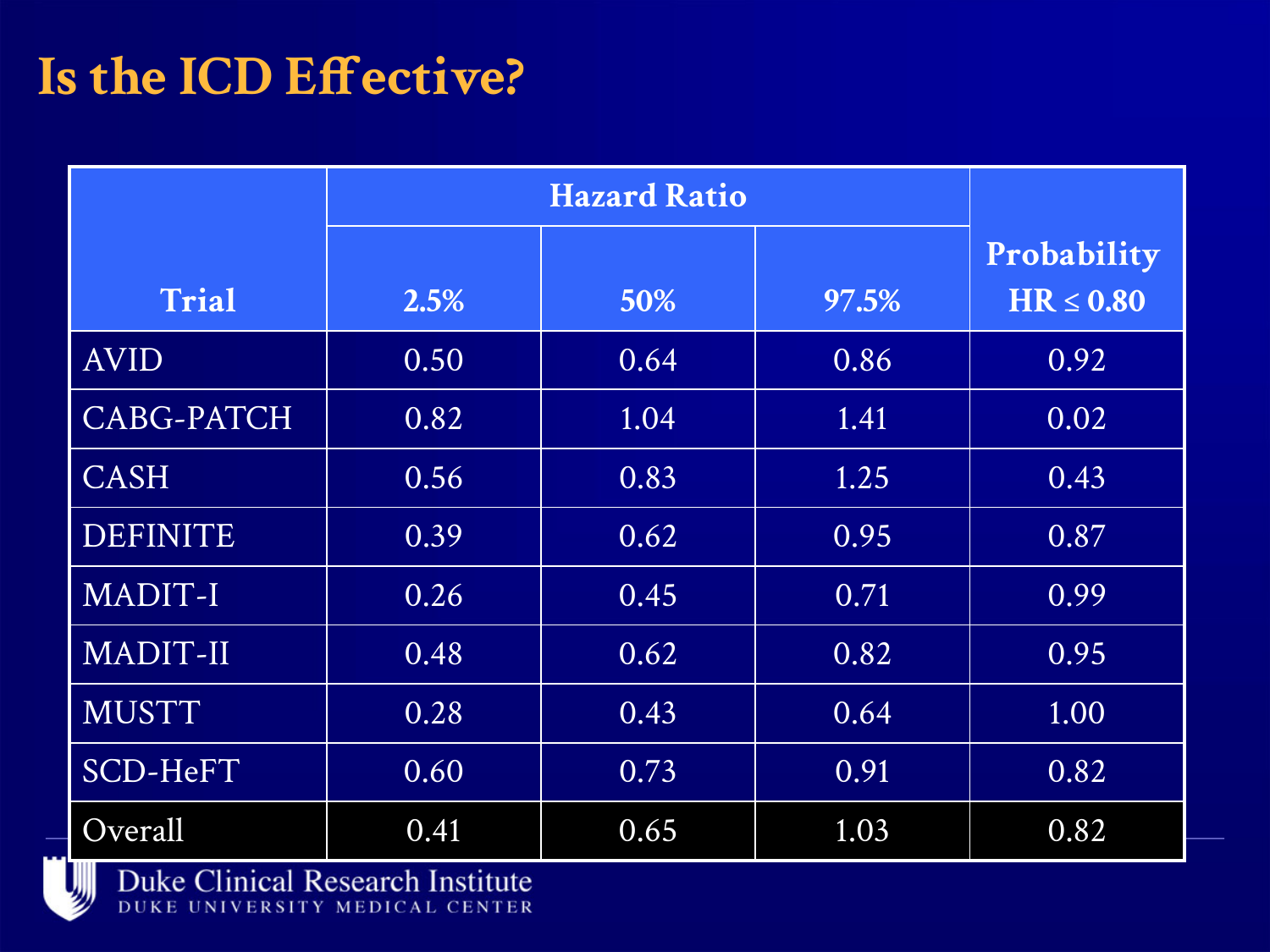

Is the ICD Effective?
| Trial | Hazard Ratio |  |  | Probability HR ≤ 0.80 |
| --- | --- | --- | --- | --- |
|  | 2.5% | 50% | 97.5% |  |
| AVID | 0.50 | 0.64 | 0.86 | 0.92 |
| CABG-PATCH | 0.82 | 1.04 | 1.41 | 0.02 |
| CASH | 0.56 | 0.83 | 1.25 | 0.43 |
| DEFINITE | 0.39 | 0.62 | 0.95 | 0.87 |
| MADIT-I | 0.26 | 0.45 | 0.71 | 0.99 |
| MADIT-II | 0.48 | 0.62 | 0.82 | 0.95 |
| MUSTT | 0.28 | 0.43 | 0.64 | 1.00 |
| SCD-HeFT | 0.60 | 0.73 | 0.91 | 0.82 |
| Overall | 0.41 | 0.65 | 1.03 | 0.82 |